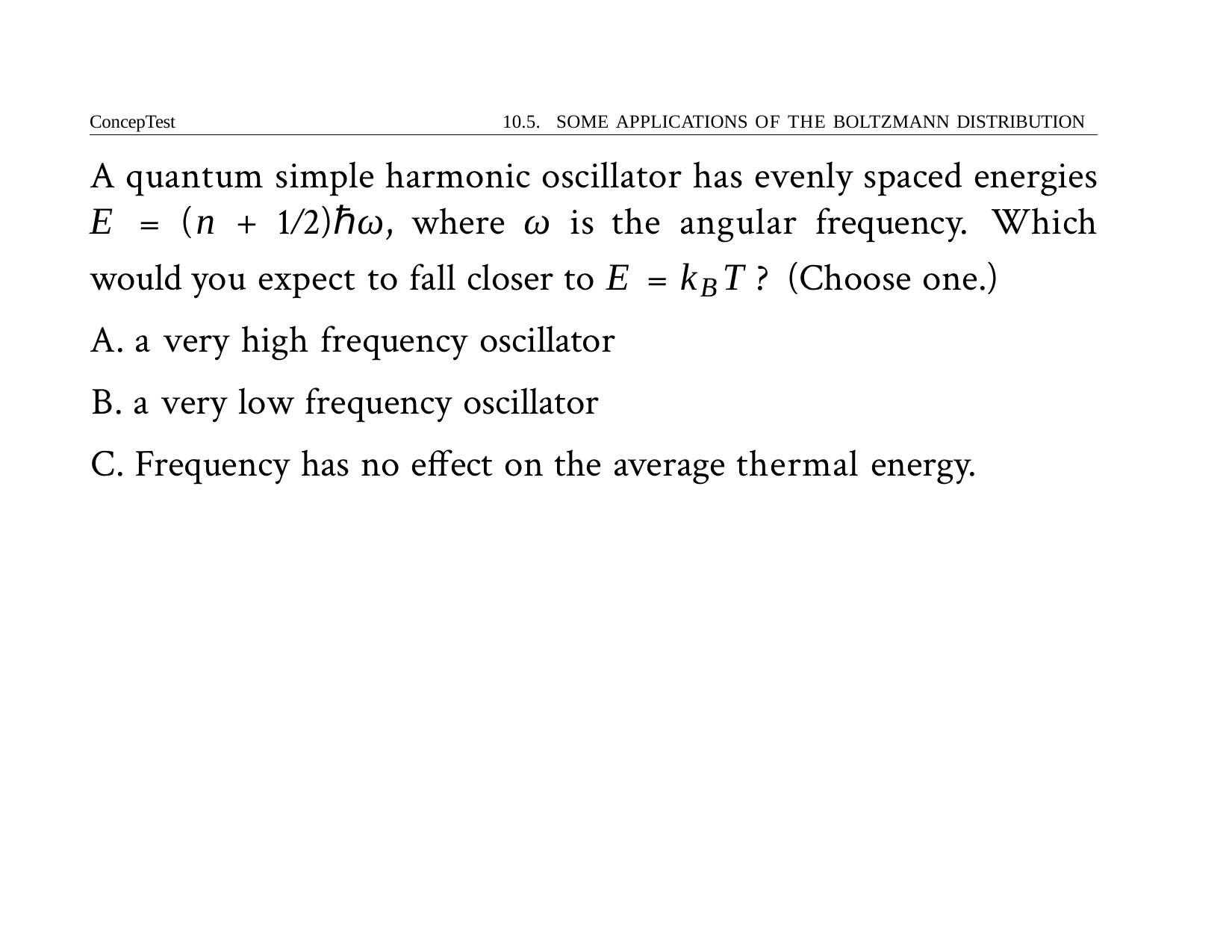

ConcepTest	10.5.  SOME APPLICATIONS OF THE BOLTZMANN DISTRIBUTION

# A quantum simple harmonic oscillator has evenly spaced energies E = (n + 1/2)ℏω, where ω is the angular frequency. Which would you expect to fall closer to E = kBT ? (Choose one.)
A. a very high frequency oscillator
B. a very low frequency oscillator
C. Frequency has no effect on the average thermal energy.